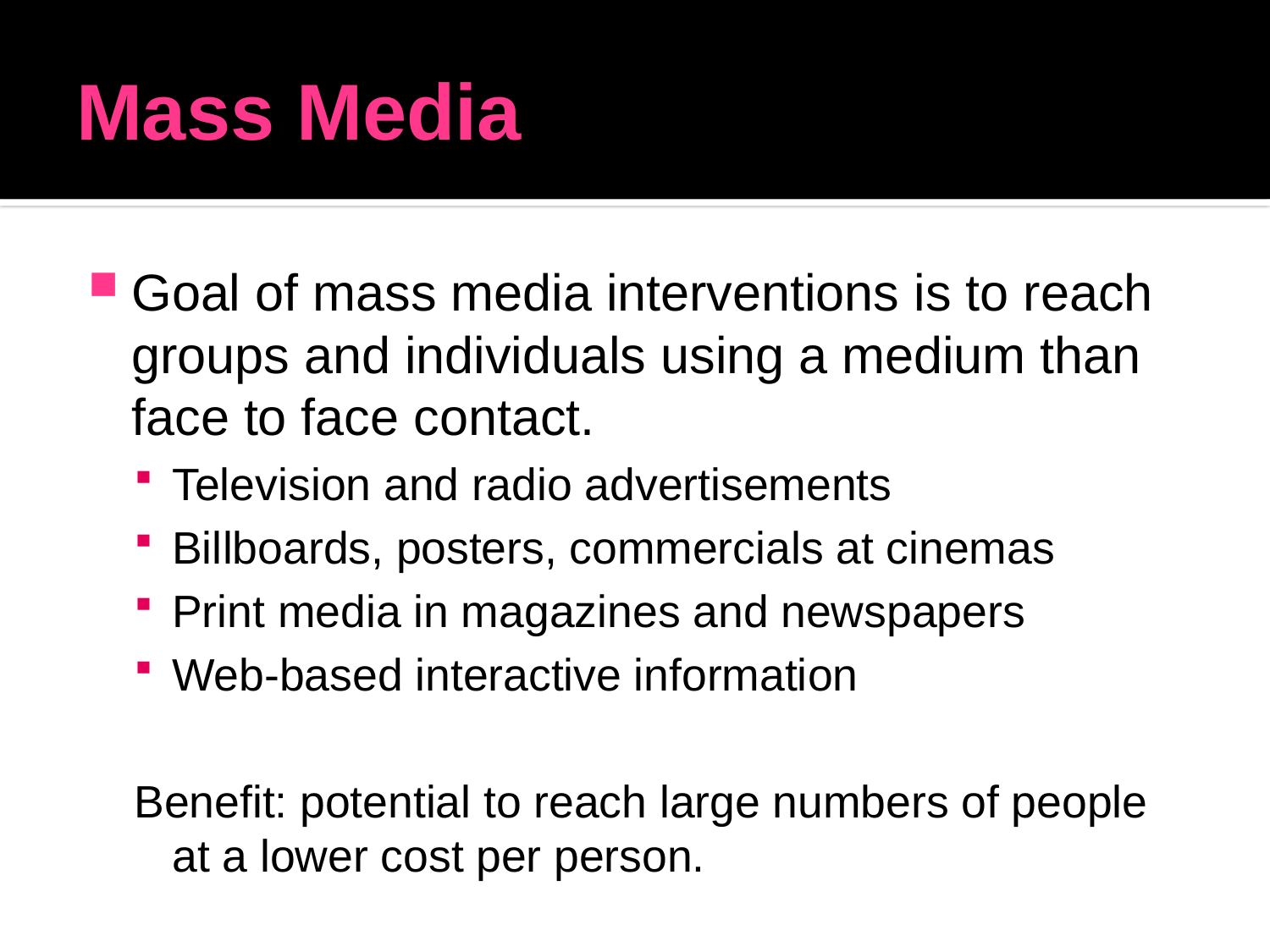

# Mass Media
Goal of mass media interventions is to reach groups and individuals using a medium than face to face contact.
Television and radio advertisements
Billboards, posters, commercials at cinemas
Print media in magazines and newspapers
Web-based interactive information

Benefit: potential to reach large numbers of people at a lower cost per person.